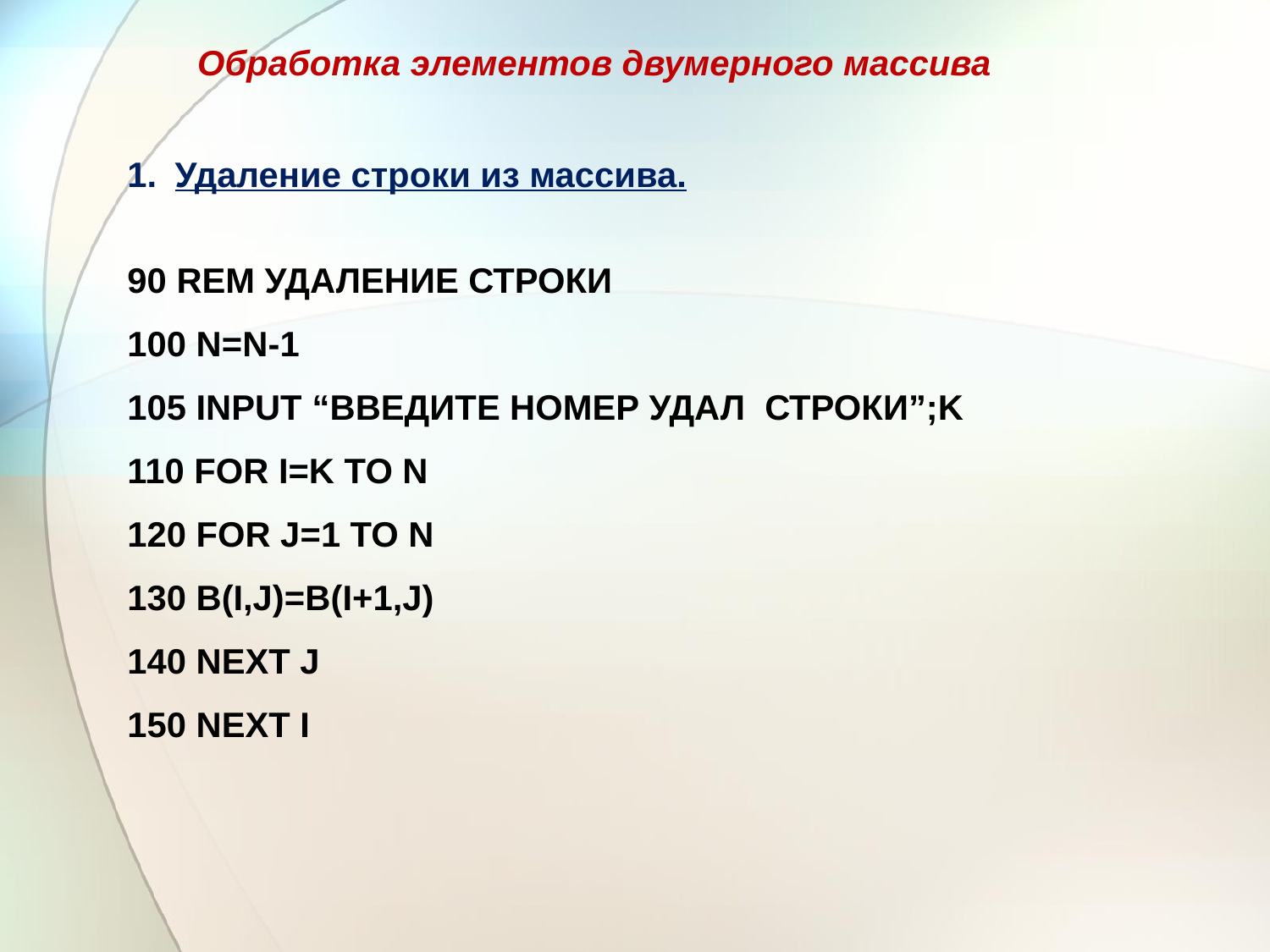

Обработка элементов двумерного массива
Удаление строки из массива.

90 REM УДАЛЕНИЕ СТРОКИ
100 N=N-1
105 INPUT “ВВЕДИТЕ НОМЕР УДАЛ  СТРОКИ”;K
110 FOR I=K TO N
120 FOR J=1 TO N
130 B(I,J)=B(I+1,J)
140 NEXT J
150 NEXT I